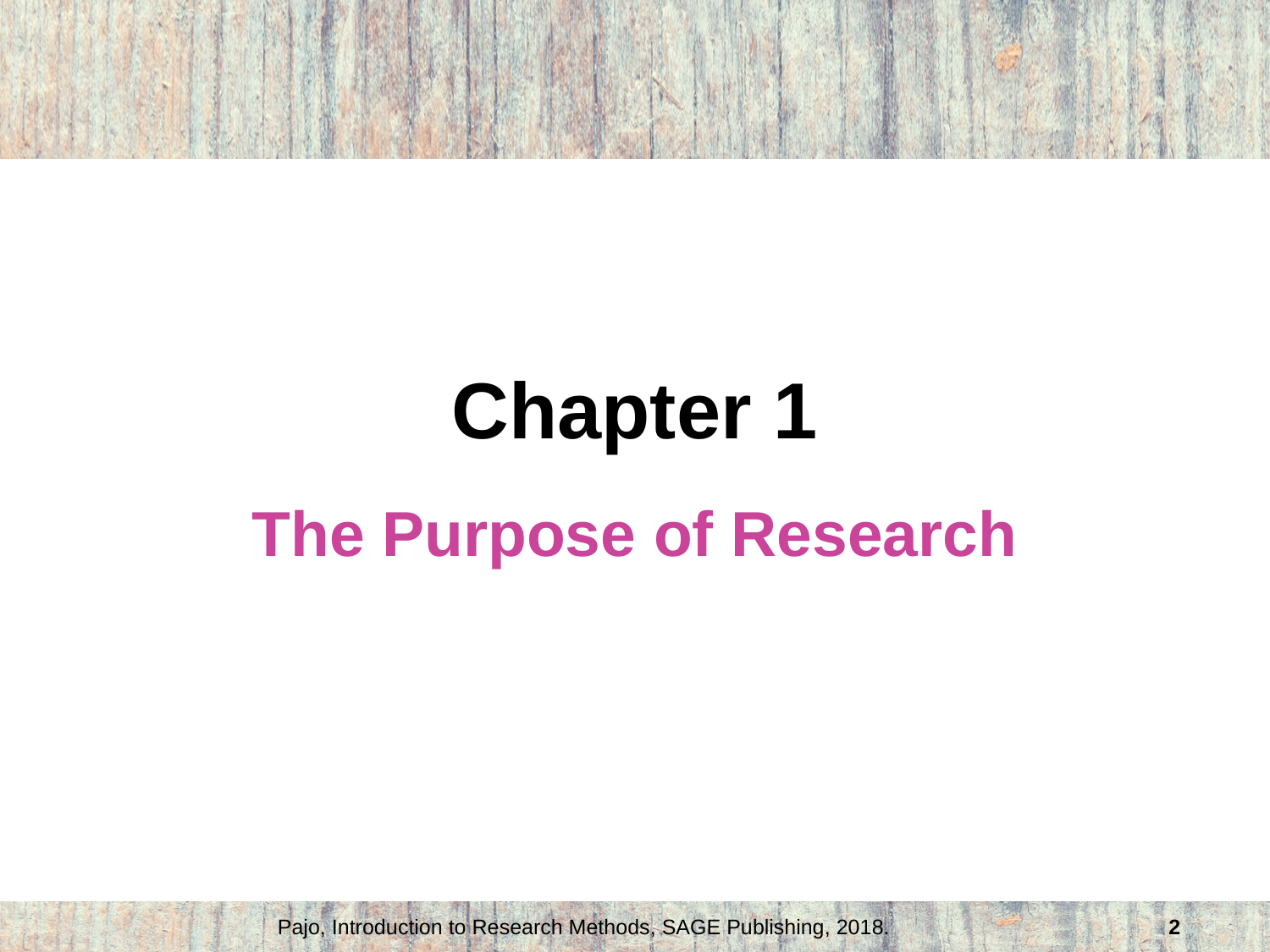

# Chapter 1
The Purpose of Research
Pajo, Introduction to Research Methods, SAGE Publishing, 2018.
2